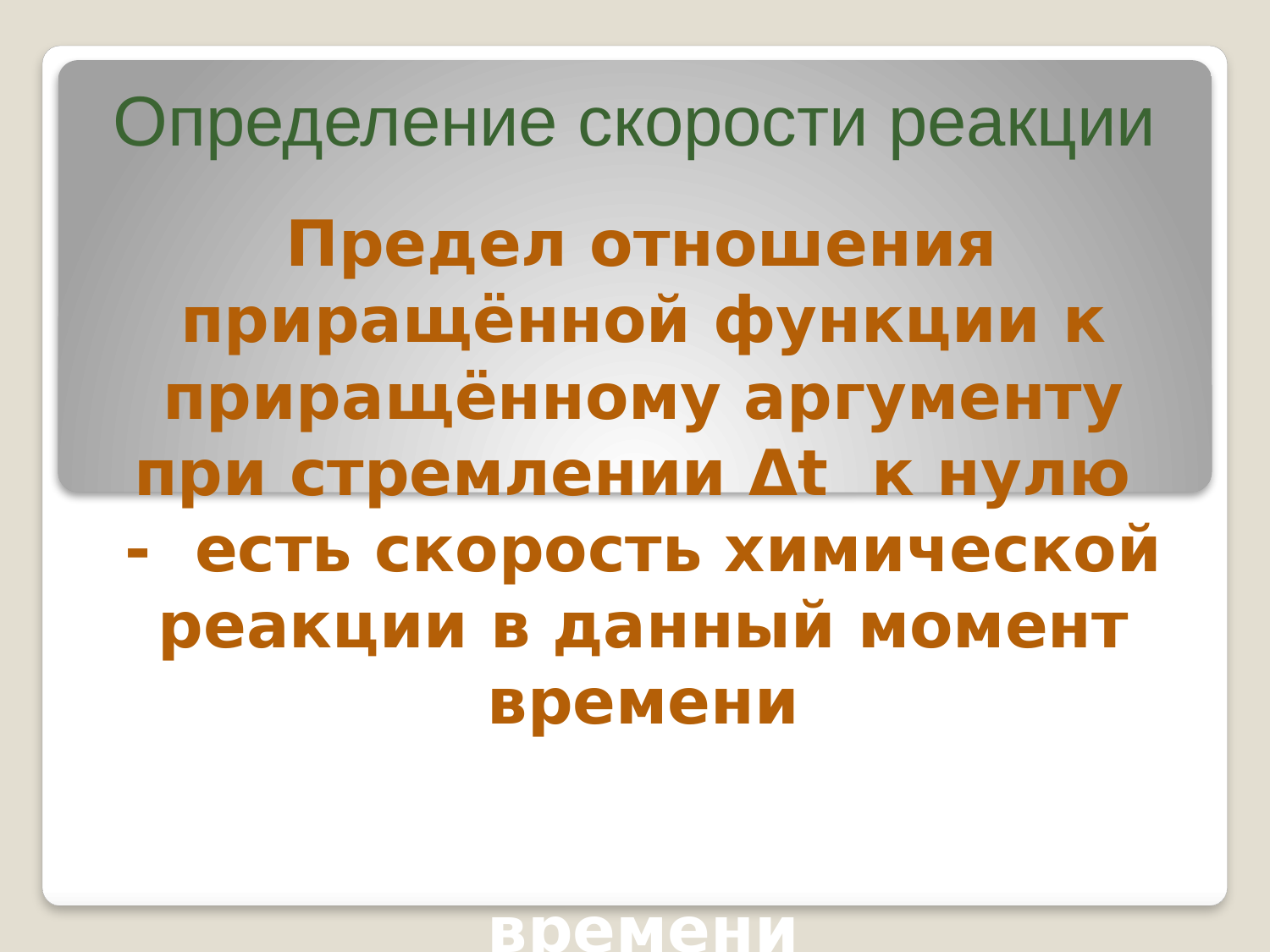

Определение скорости реакции
  Предел отношения приращённой функции к приращённому аргументу при стремлении Δt  к нулю  -  есть скорость химической реакции в данный момент времени
ении Δскорость химической реакции в данный момент времени
t  к нулю  -  есть t  к нулю  -  есть скорость химической реакции в данный момент времени